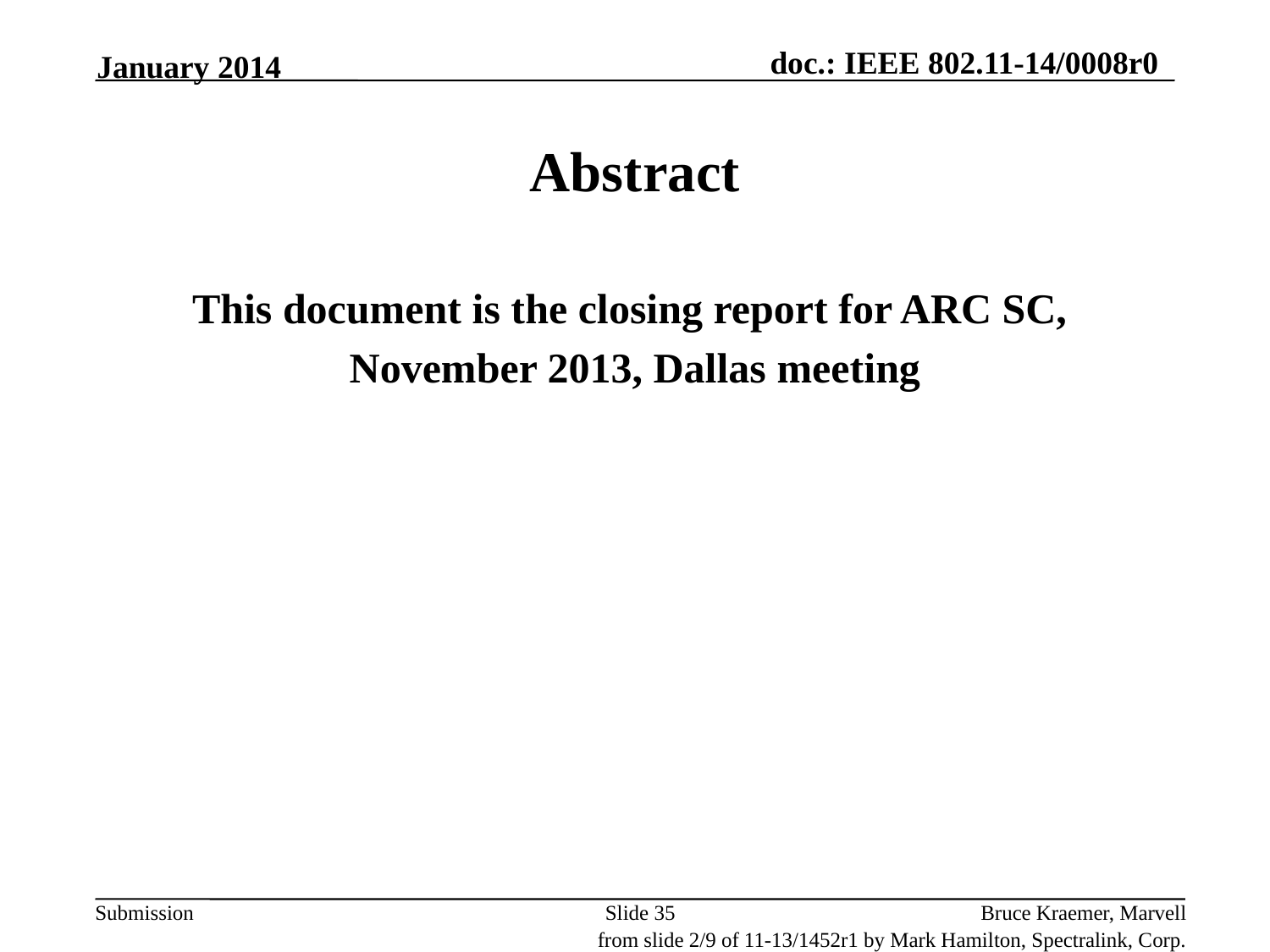

January 2014
# Abstract
This document is the closing report for ARC SC,
November 2013, Dallas meeting
Slide 35
Bruce Kraemer, Marvell
from slide 2/9 of 11-13/1452r1 by Mark Hamilton, Spectralink, Corp.